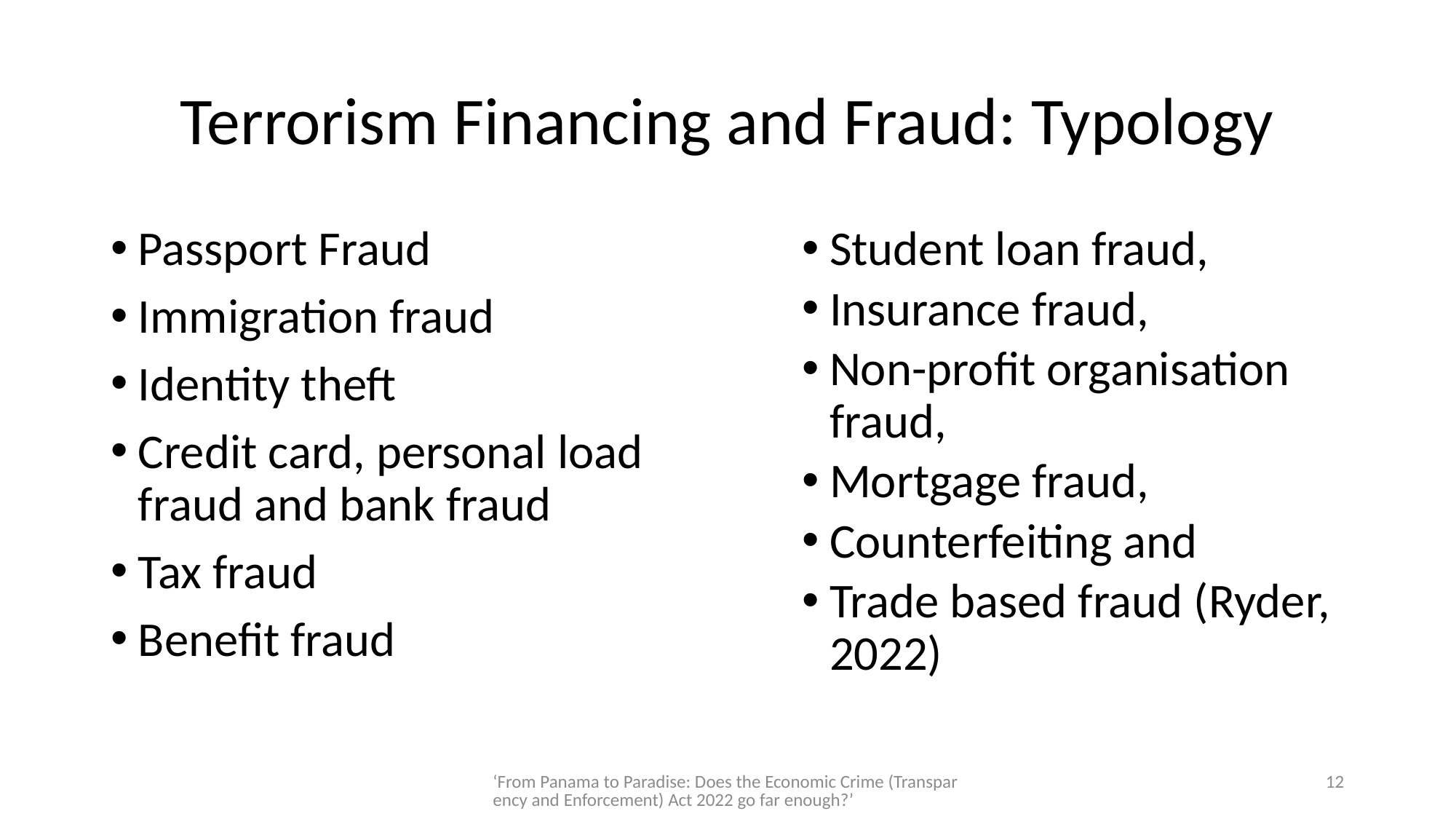

# Terrorism Financing and Fraud: Typology
Passport Fraud
Immigration fraud
Identity theft
Credit card, personal load fraud and bank fraud
Tax fraud
Benefit fraud

Student loan fraud,
Insurance fraud,
Non-profit organisation fraud,
Mortgage fraud,
Counterfeiting and
Trade based fraud (Ryder, 2022)
‘From Panama to Paradise: Does the Economic Crime (Transparency and Enforcement) Act 2022 go far enough?’
12